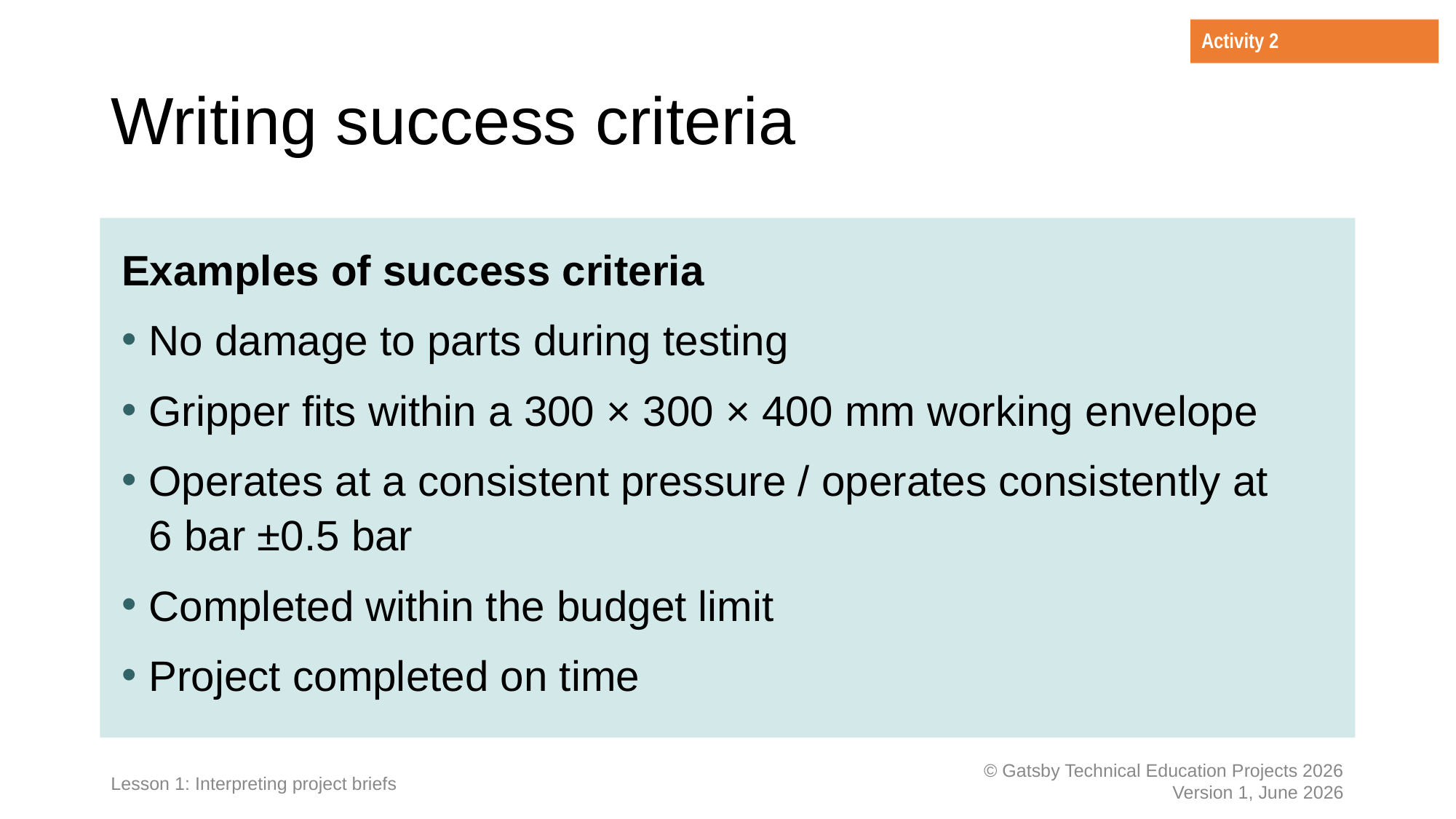

Activity 2
# Writing success criteria
Examples of success criteria
No damage to parts during testing
Gripper fits within a 300 × 300 × 400 mm working envelope
Operates at a consistent pressure / operates consistently at
6 bar ±0.5 bar
Completed within the budget limit
Project completed on time

Lesson 1: Interpreting project briefs